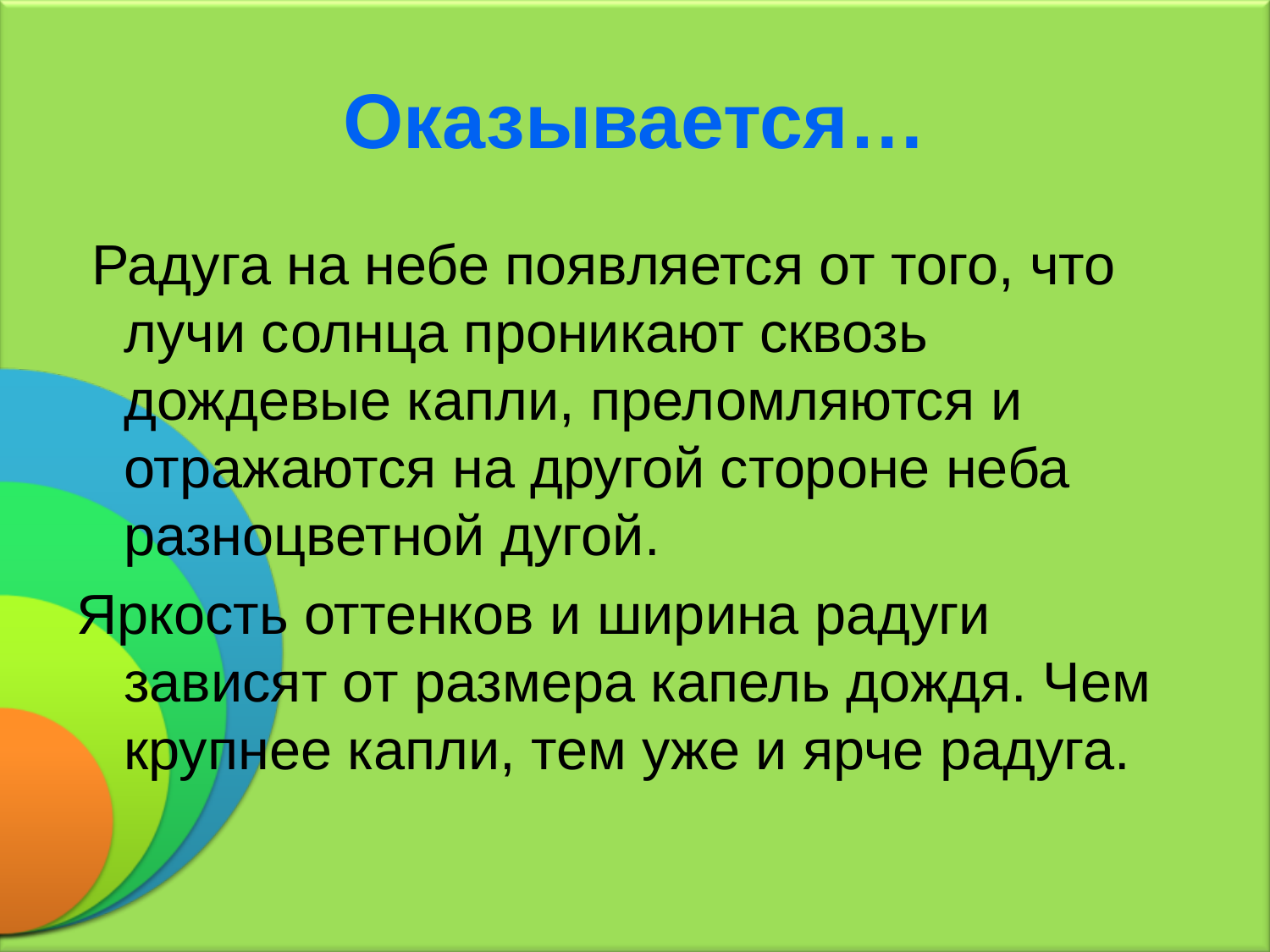

# Оказывается…
 Радуга на небе появляется от того, что лучи солнца проникают сквозь дождевые капли, преломляются и отражаются на другой стороне неба разноцветной дугой.
Яркость оттенков и ширина радуги зависят от размера капель дождя. Чем крупнее капли, тем уже и ярче радуга.